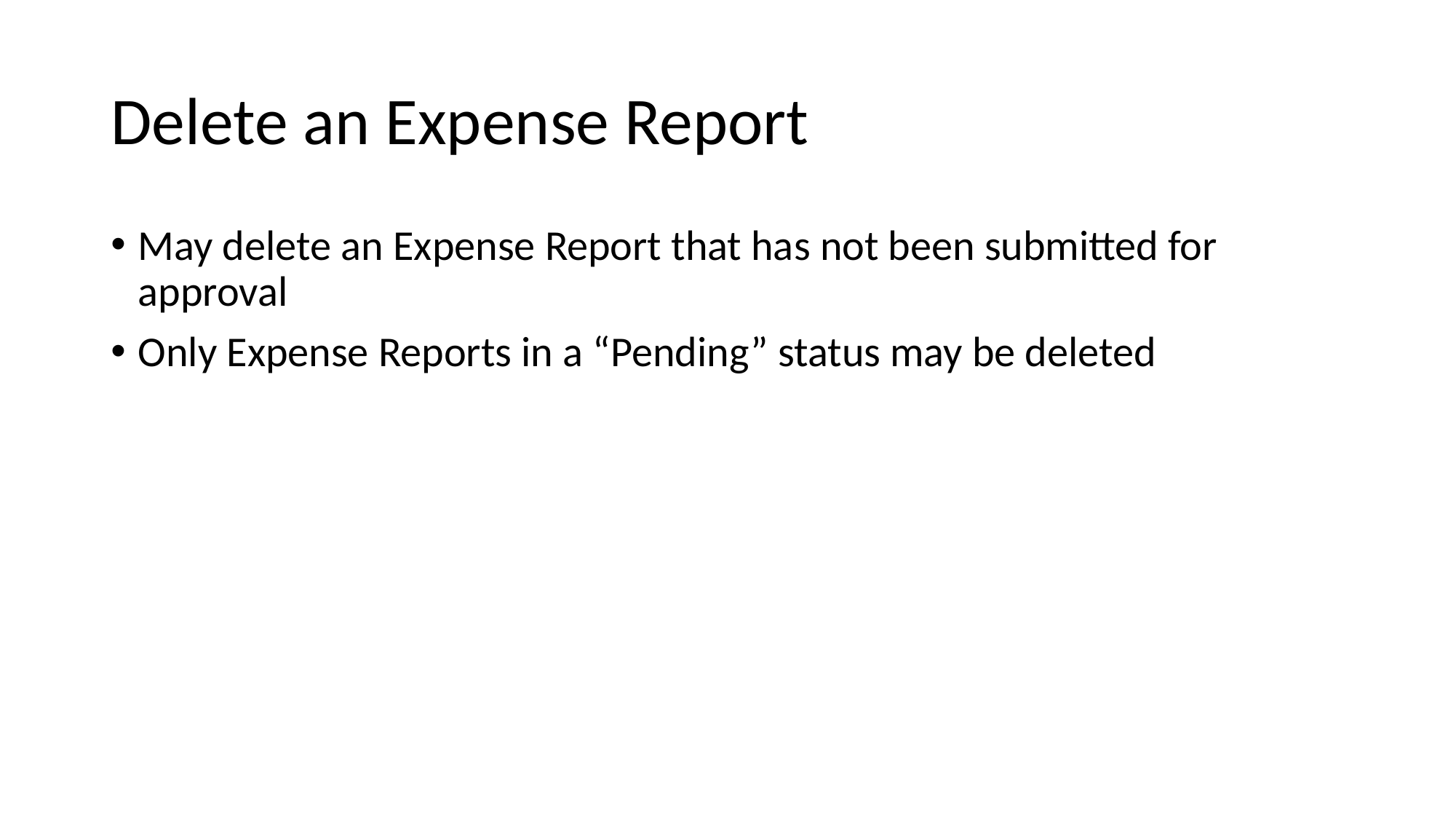

# Delete an Expense Report
May delete an Expense Report that has not been submitted for approval
Only Expense Reports in a “Pending” status may be deleted